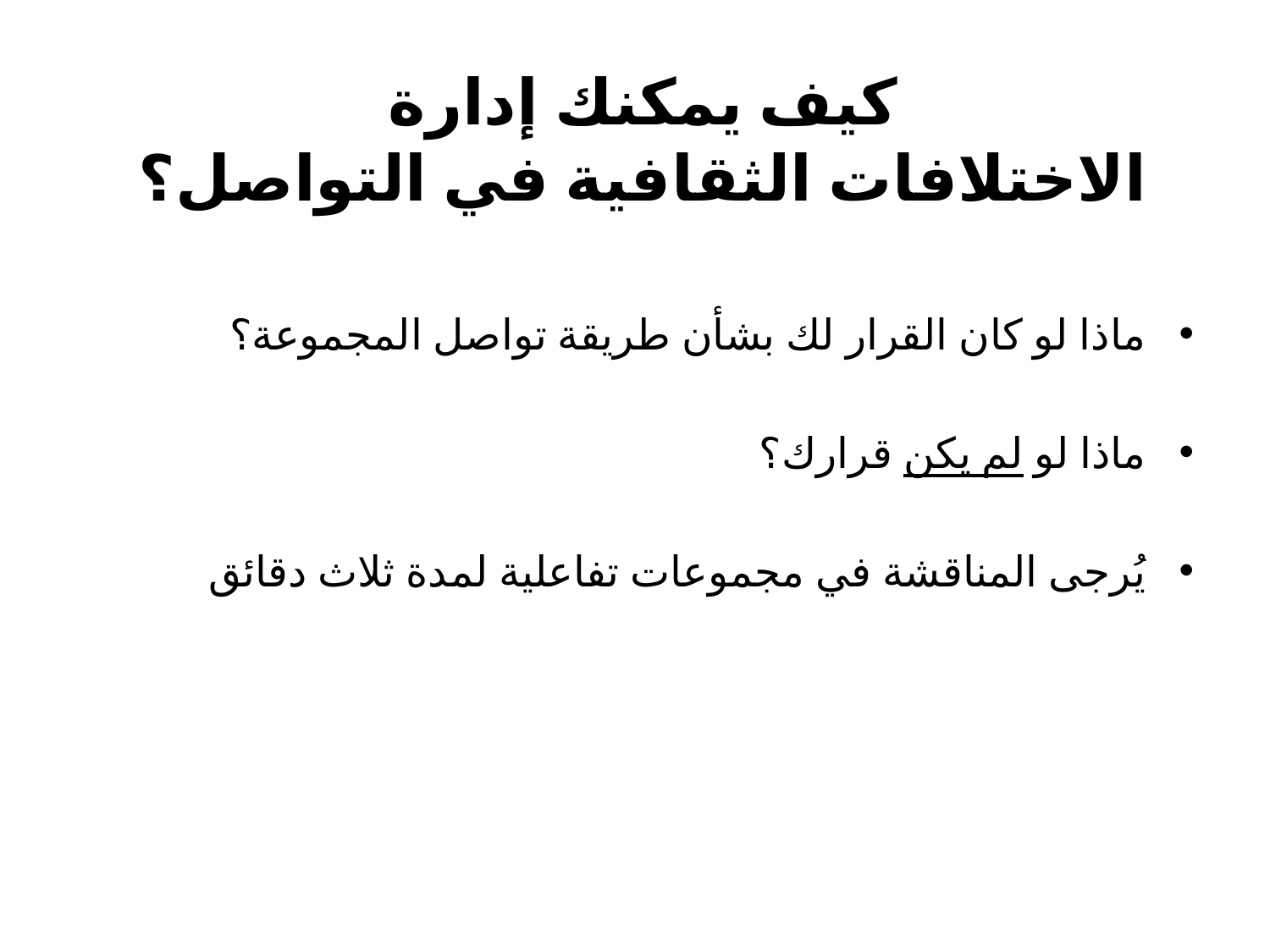

# كيف يمكنك إدارة الاختلافات الثقافية في التواصل؟

ماذا لو كان القرار لك بشأن طريقة تواصل المجموعة؟

ماذا لو لم يكن قرارك؟

يُرجى المناقشة في مجموعات تفاعلية لمدة ثلاث دقائق